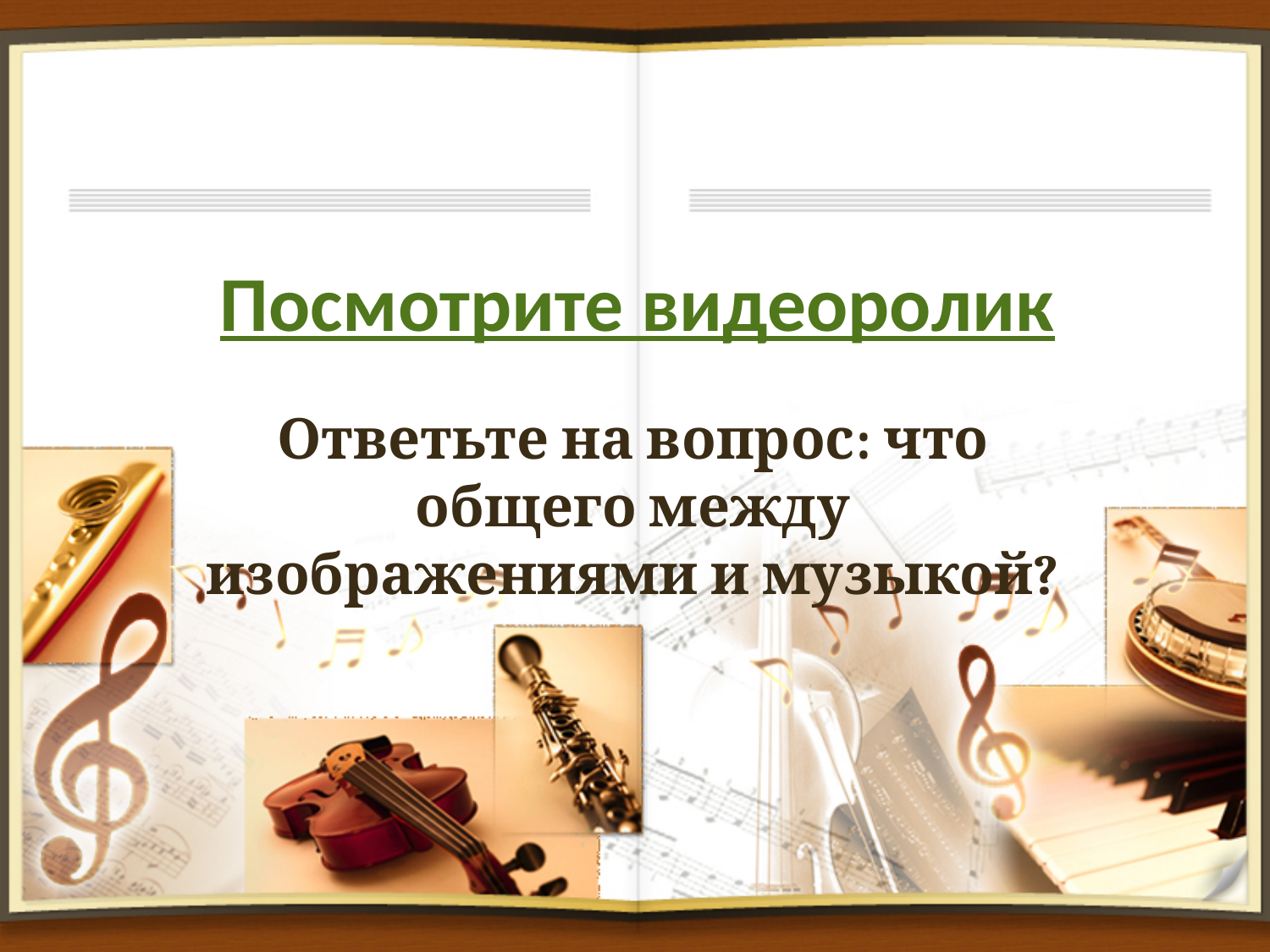

# Посмотрите видеоролик
Ответьте на вопрос: что общего между изображениями и музыкой?